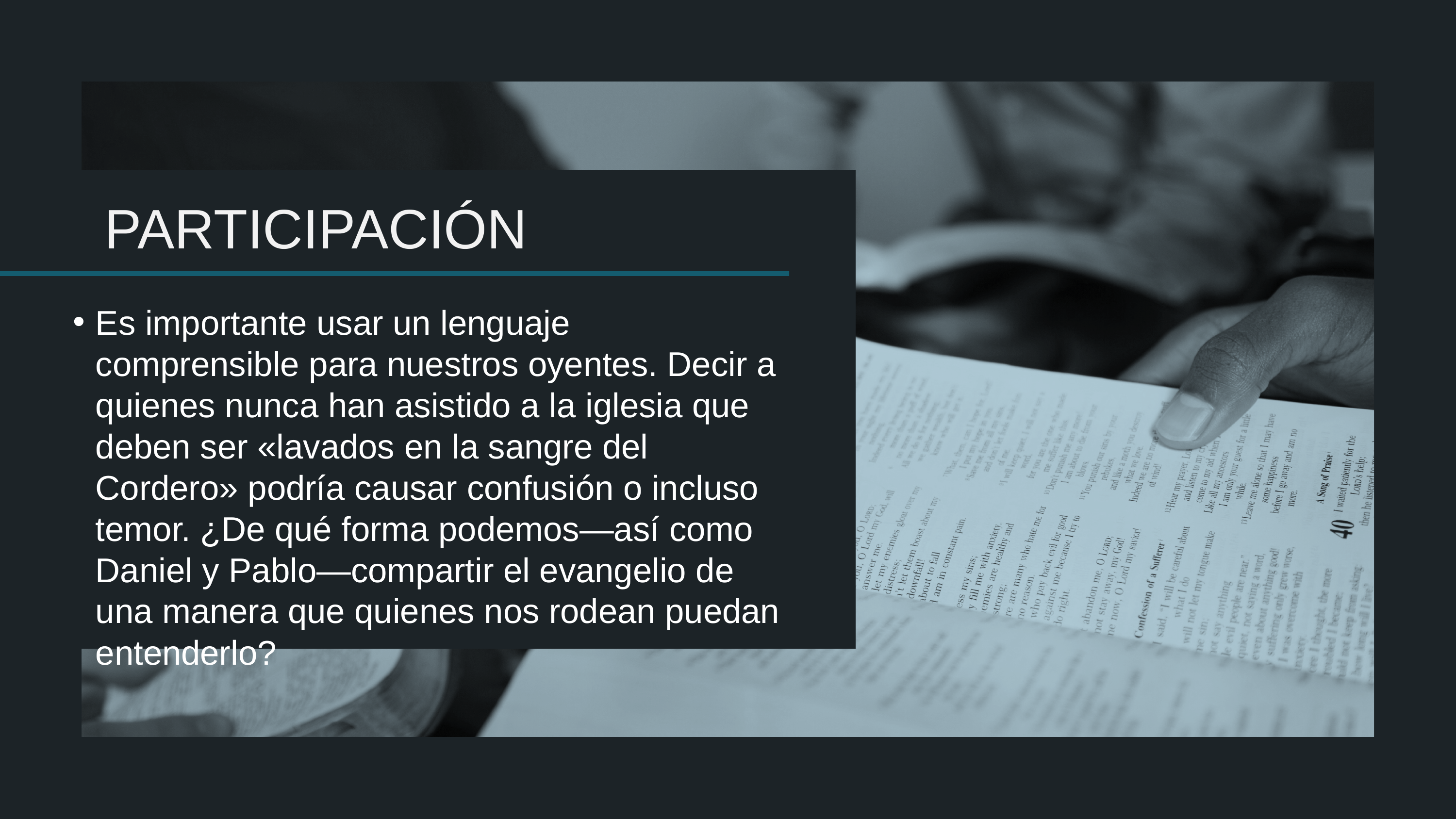

Es importante usar un lenguaje comprensible para nuestros oyentes. Decir a quienes nunca han asistido a la iglesia que deben ser «lavados en la sangre del Cordero» podría causar confusión o incluso temor. ¿De qué forma podemos—así como Daniel y Pablo—compartir el evangelio de una manera que quienes nos rodean puedan entenderlo?